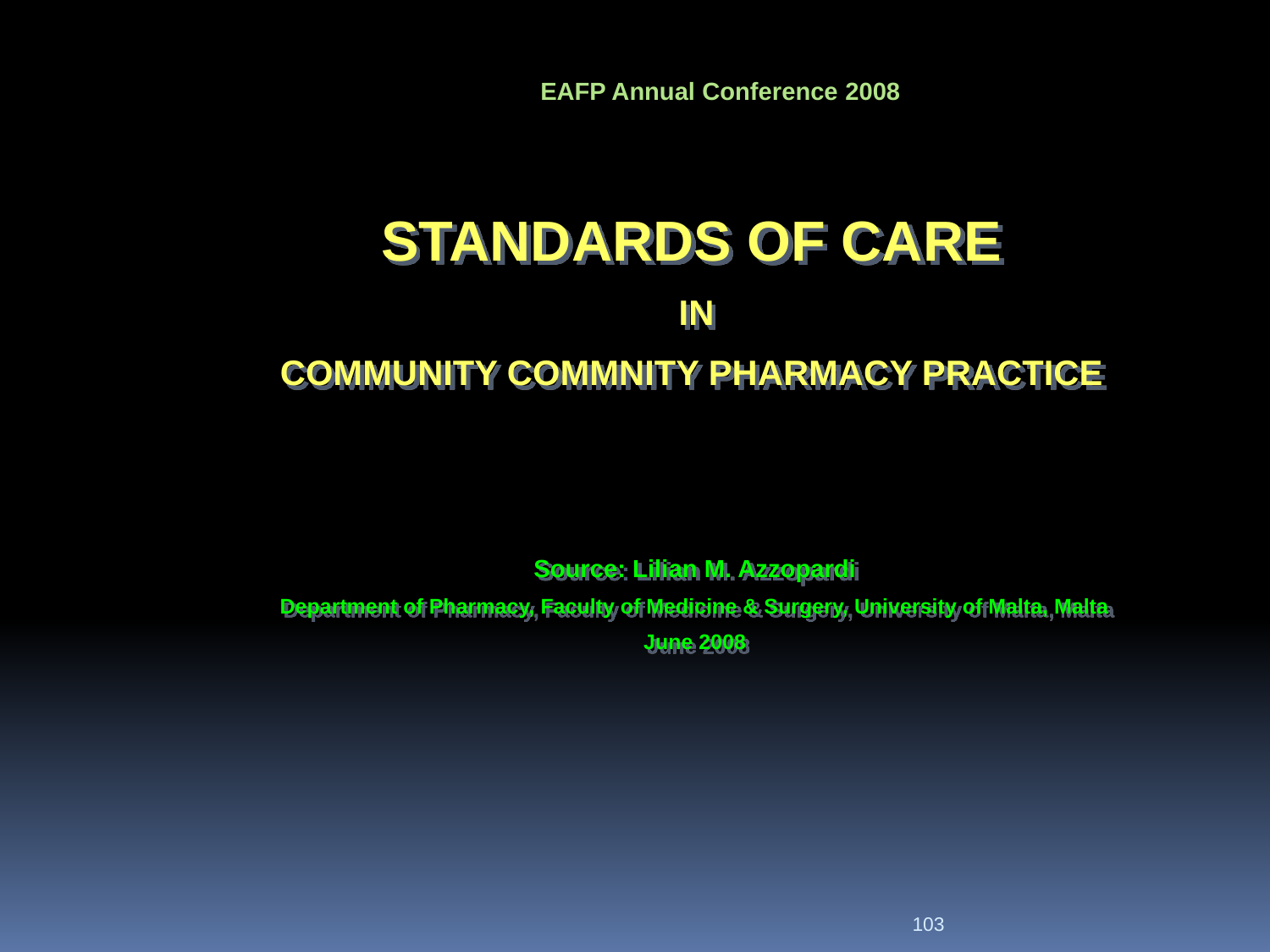

2008 EAFP Annual Conference
 STANDARDS OF CARE
IN
COMMUNITY COMMNITY PHARMACY PRACTICE

Source: Lilian M. Azzopardi
Department of Pharmacy, Faculty of Medicine & Surgery, University of Malta, Malta
June 2008
103